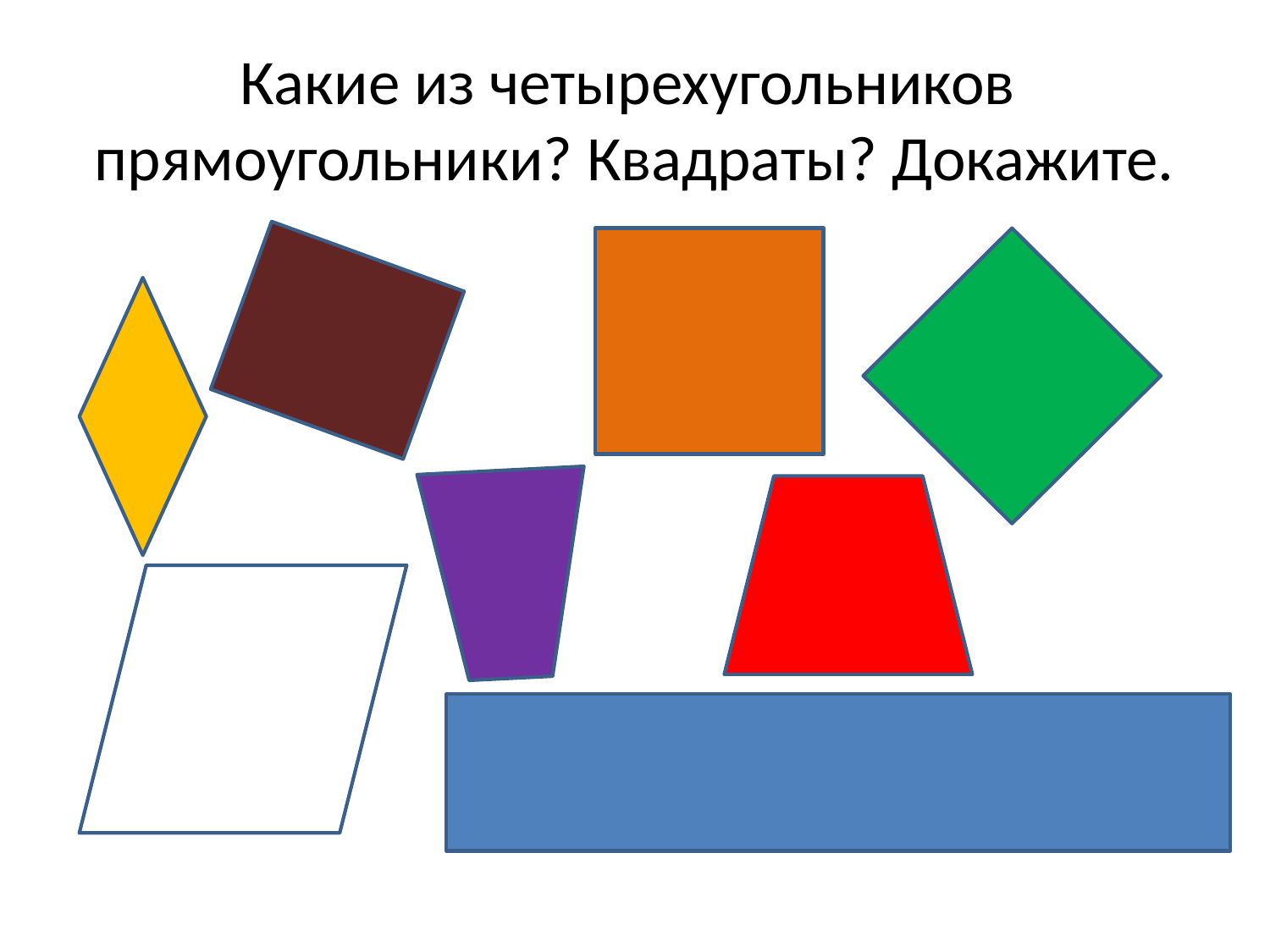

# Какие из четырехугольников  прямоугольники? Квадраты? Докажите.